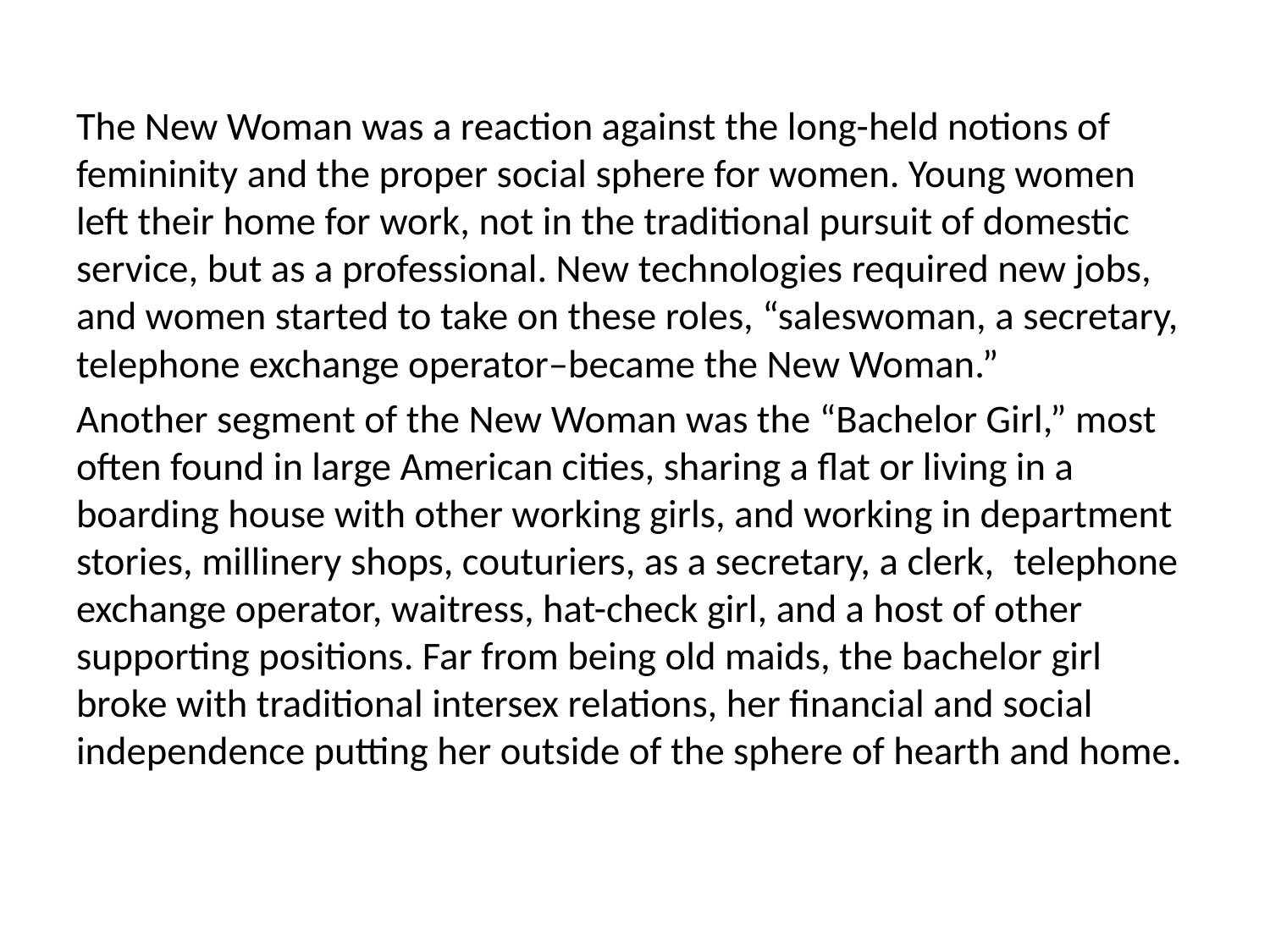

#
The New Woman was a reaction against the long-held notions of femininity and the proper social sphere for women. Young women left their home for work, not in the traditional pursuit of domestic service, but as a professional. New technologies required new jobs, and women started to take on these roles, “saleswoman, a secretary, telephone exchange operator–became the New Woman.”
Another segment of the New Woman was the “Bachelor Girl,” most often found in large American cities, sharing a flat or living in a boarding house with other working girls, and working in department stories, millinery shops, couturiers, as a secretary, a clerk,  telephone exchange operator, waitress, hat-check girl, and a host of other supporting positions. Far from being old maids, the bachelor girl broke with traditional intersex relations, her financial and social independence putting her outside of the sphere of hearth and home.